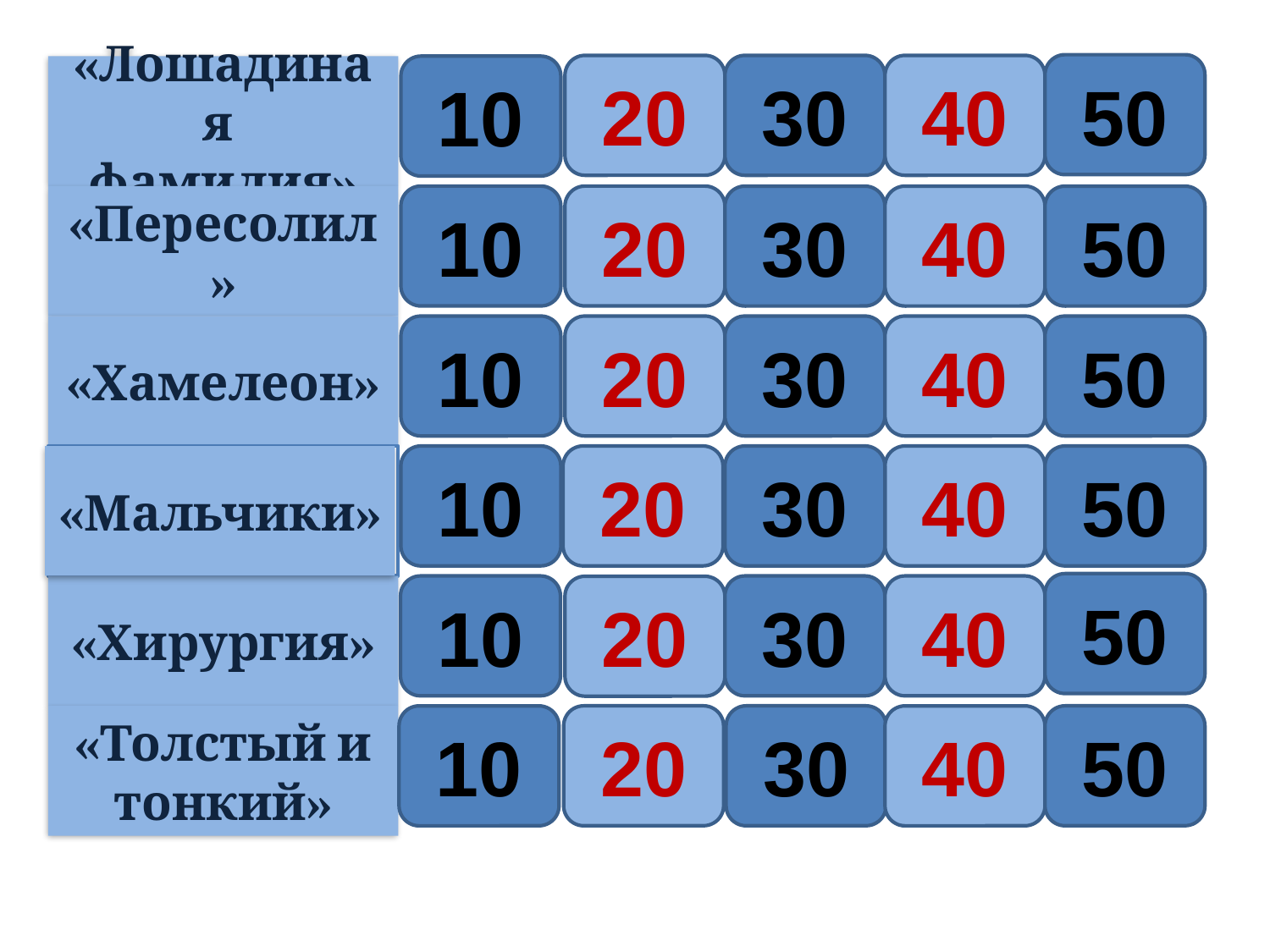

50
20
30
40
10
«Лошадиная
фамилия»
10
20
30
40
50
«Пересолил»
10
20
30
40
50
«Хамелеон»
«Мальчики»
10
20
30
40
50

50
30
10
40
«Хирургия»
20
20
30
50
10
40
«Толстый и тонкий»